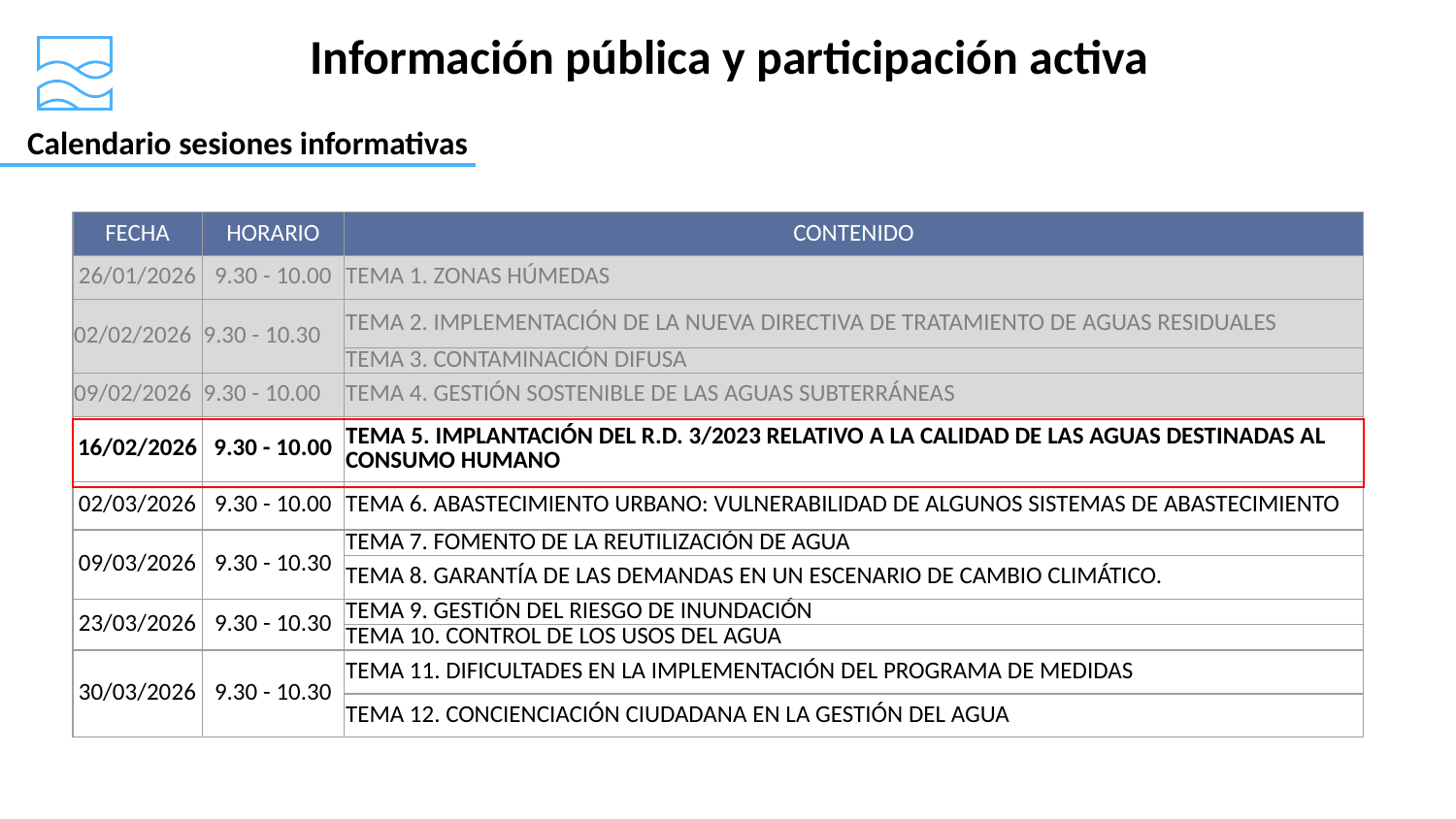

Información pública y participación activa
Calendario sesiones informativas
| FECHA | HORARIO | CONTENIDO |
| --- | --- | --- |
| 26/01/2026 | 9.30 - 10.00 | TEMA 1. ZONAS HÚMEDAS |
| 02/02/2026 | 9.30 - 10.30 | TEMA 2. IMPLEMENTACIÓN DE LA NUEVA DIRECTIVA DE TRATAMIENTO DE AGUAS RESIDUALES |
|  |  | TEMA 3. CONTAMINACIÓN DIFUSA |
| 09/02/2026 | 9.30 - 10.00 | TEMA 4. GESTIÓN SOSTENIBLE DE LAS AGUAS SUBTERRÁNEAS |
| 16/02/2026 | 9.30 - 10.00 | TEMA 5. IMPLANTACIÓN DEL R.D. 3/2023 RELATIVO A LA CALIDAD DE LAS AGUAS DESTINADAS AL CONSUMO HUMANO |
| 02/03/2026 | 9.30 - 10.00 | TEMA 6. ABASTECIMIENTO URBANO: VULNERABILIDAD DE ALGUNOS SISTEMAS DE ABASTECIMIENTO |
| 09/03/2026 | 9.30 - 10.30 | TEMA 7. FOMENTO DE LA REUTILIZACIÓN DE AGUA |
|  |  | TEMA 8. GARANTÍA DE LAS DEMANDAS EN UN ESCENARIO DE CAMBIO CLIMÁTICO. |
| 23/03/2026 | 9.30 - 10.30 | TEMA 9. GESTIÓN DEL RIESGO DE INUNDACIÓN |
|  |  | TEMA 10. CONTROL DE LOS USOS DEL AGUA |
| 30/03/2026 | 9.30 - 10.30 | TEMA 11. DIFICULTADES EN LA IMPLEMENTACIÓN DEL PROGRAMA DE MEDIDAS |
|  |  | TEMA 12. CONCIENCIACIÓN CIUDADANA EN LA GESTIÓN DEL AGUA |